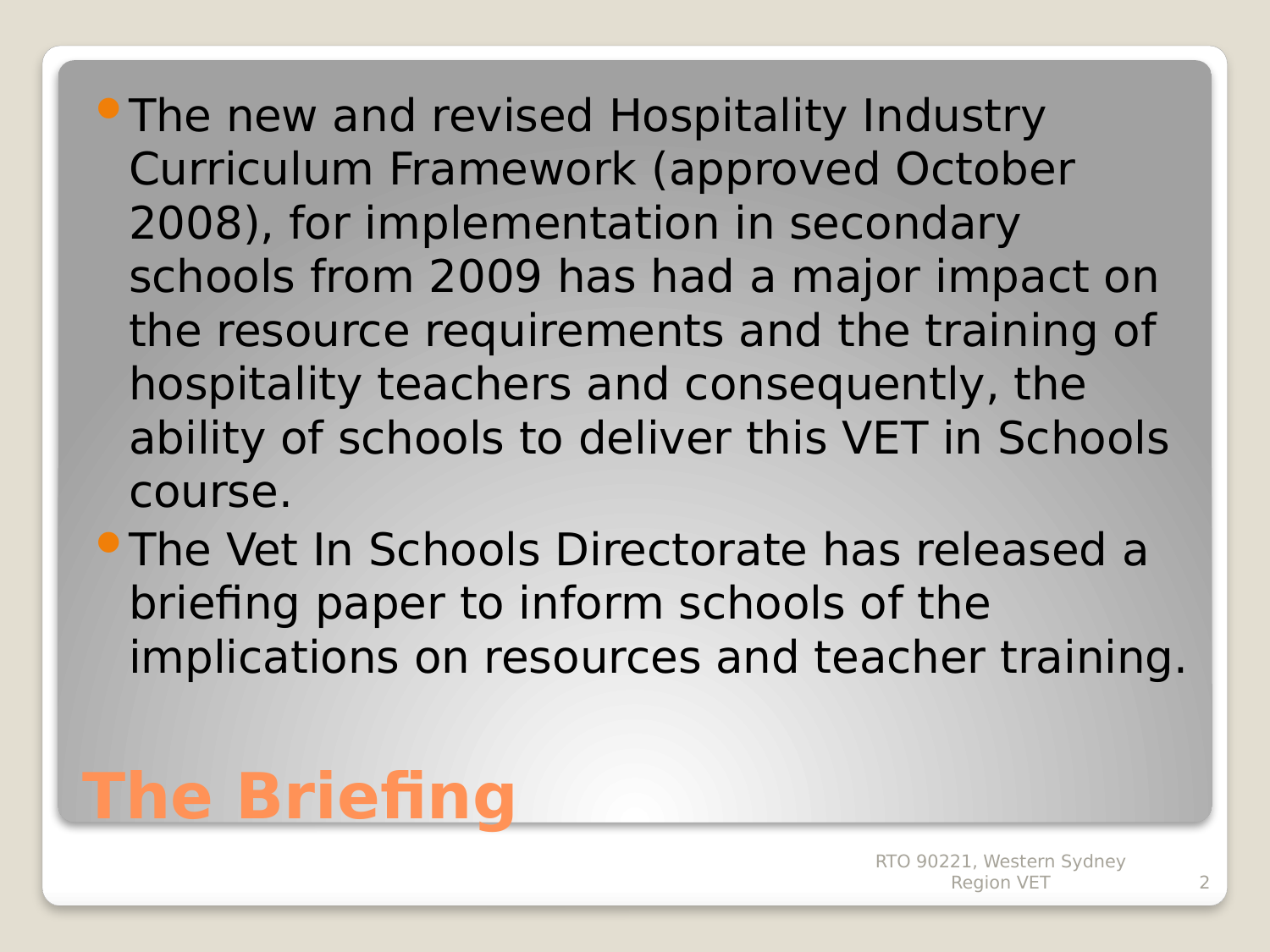

The new and revised Hospitality Industry Curriculum Framework (approved October 2008), for implementation in secondary schools from 2009 has had a major impact on the resource requirements and the training of hospitality teachers and consequently, the ability of schools to deliver this VET in Schools course.
The Vet In Schools Directorate has released a briefing paper to inform schools of the implications on resources and teacher training.

# The Briefing
RTO 90221, Western Sydney Region VET
2